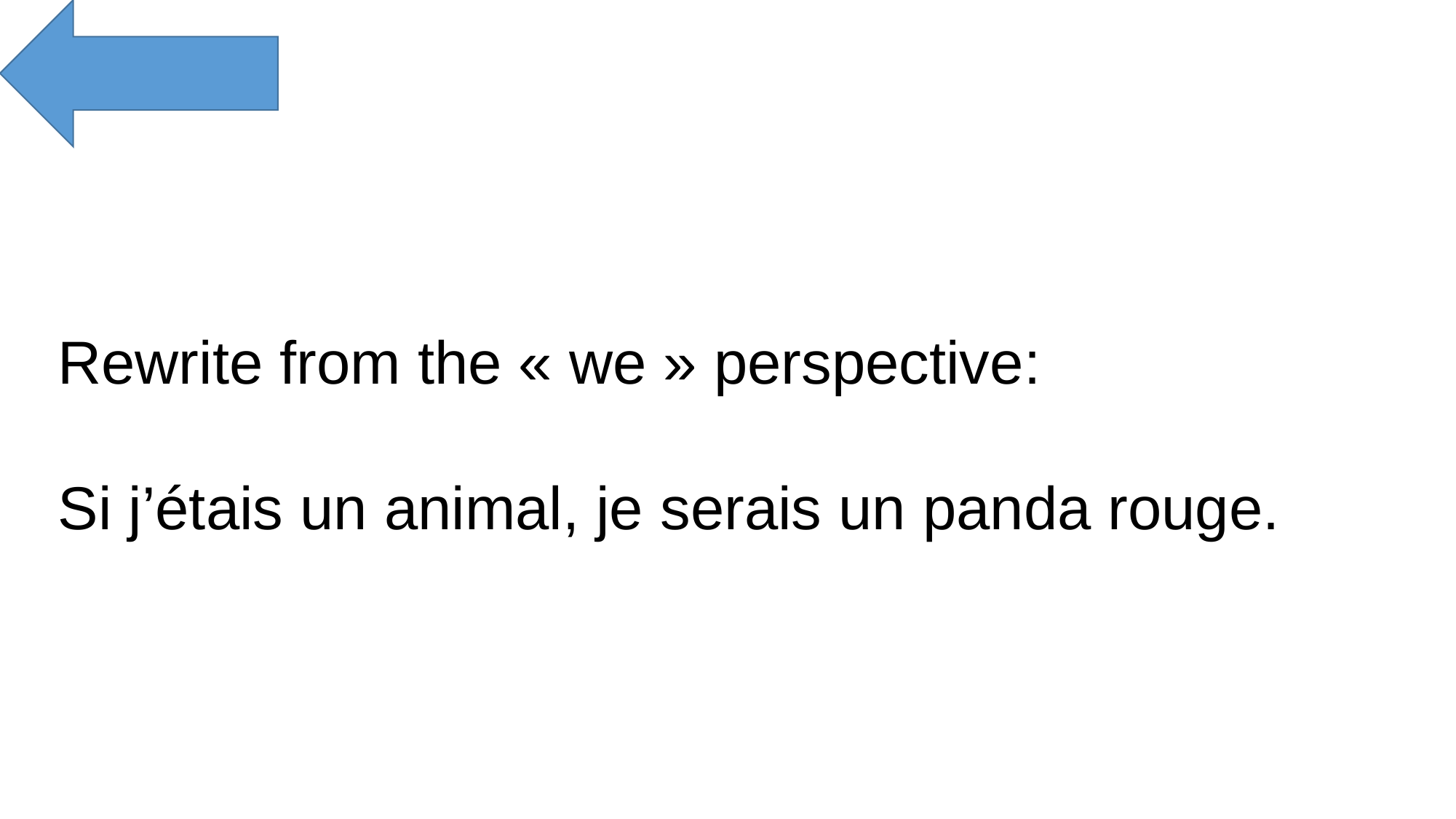

Rewrite from the « we » perspective:

Si j’étais un animal, je serais un panda rouge.